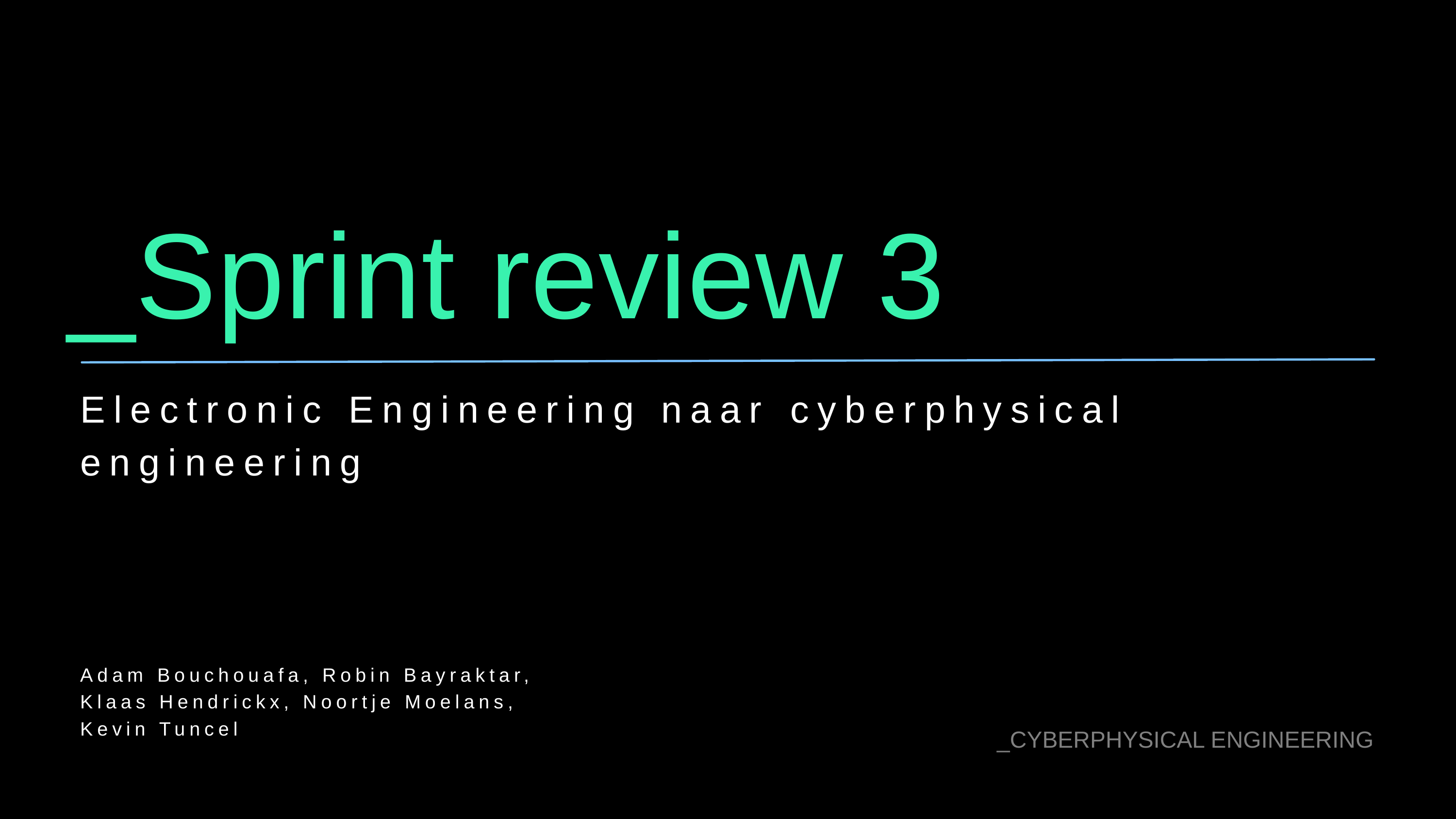

_Sprint review 3

Electronic Engineering naar cyberphysical engineering
Adam Bouchouafa, Robin Bayraktar,
Klaas Hendrickx, Noortje Moelans,
Kevin Tuncel
_CYBERPHYSICAL ENGINEERING